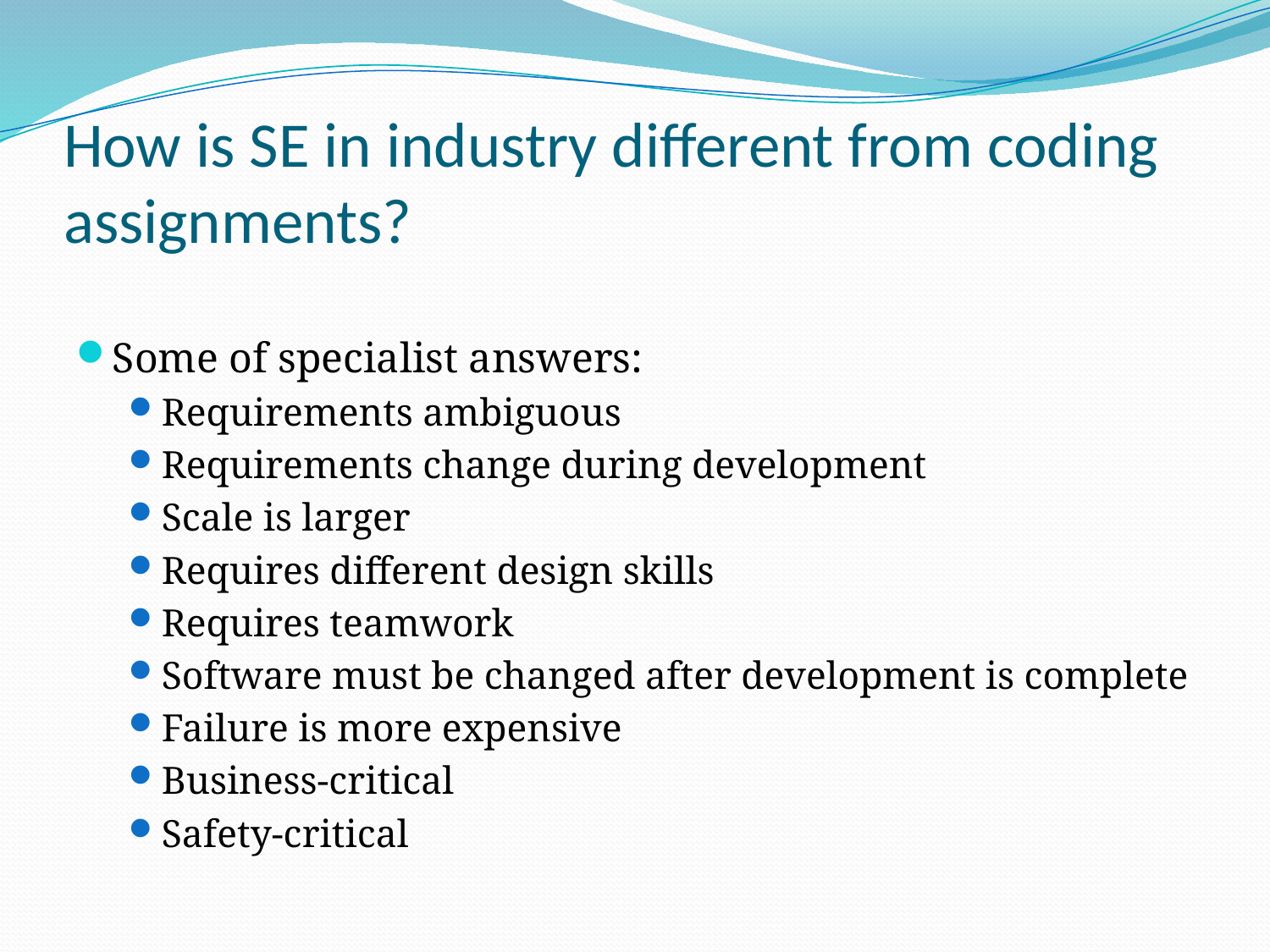

# How is SE in industry different from coding assignments?

Some of specialist answers:
Requirements ambiguous
Requirements change during development
Scale is larger
Requires different design skills
Requires teamwork
Software must be changed after development is complete
Failure is more expensive
Business-critical
Safety-critical